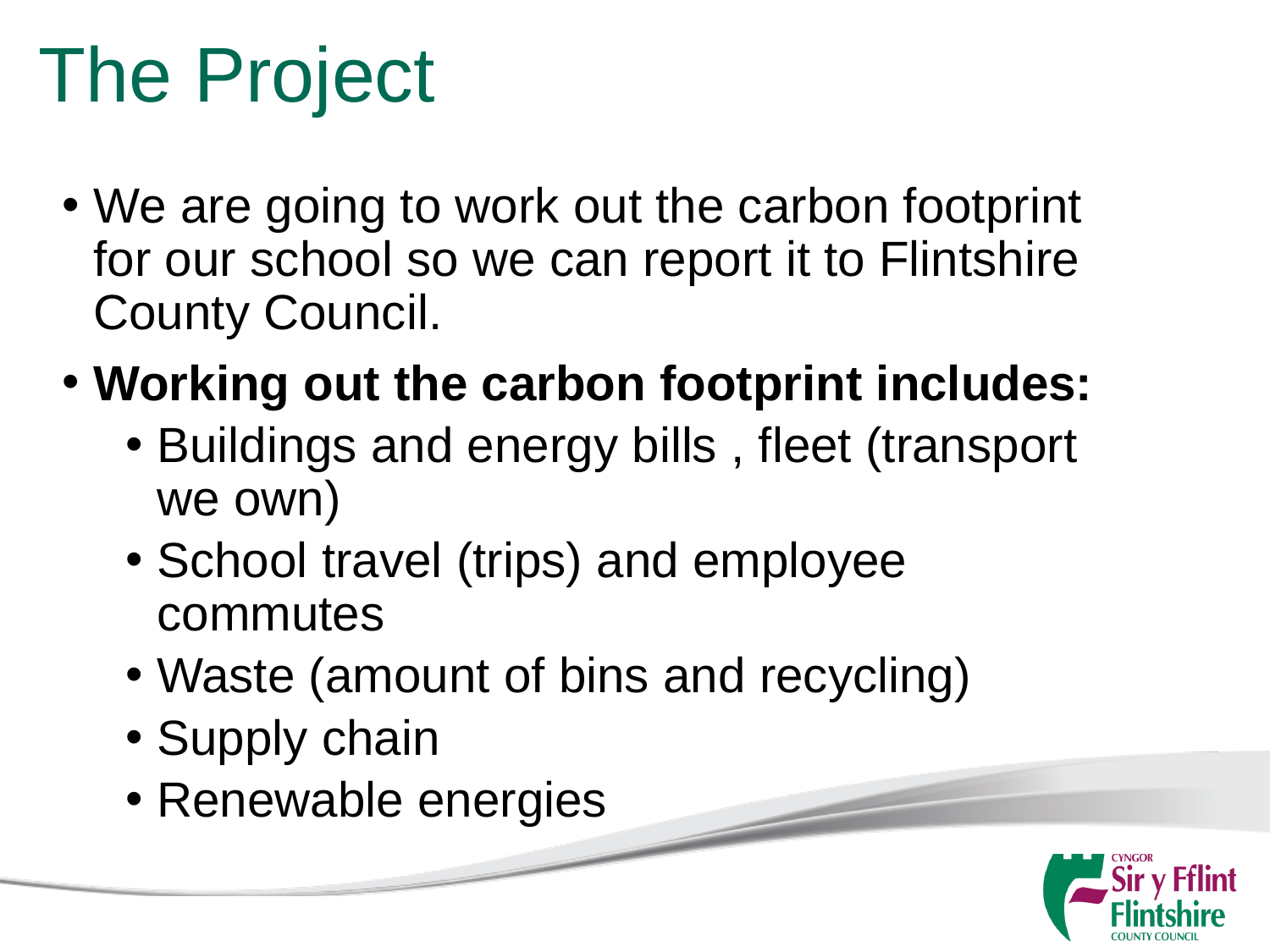

# The Project
We are going to work out the carbon footprint for our school so we can report it to Flintshire County Council.
Working out the carbon footprint includes:
Buildings and energy bills , fleet (transport we own)
School travel (trips) and employee commutes
Waste (amount of bins and recycling)
Supply chain
Renewable energies